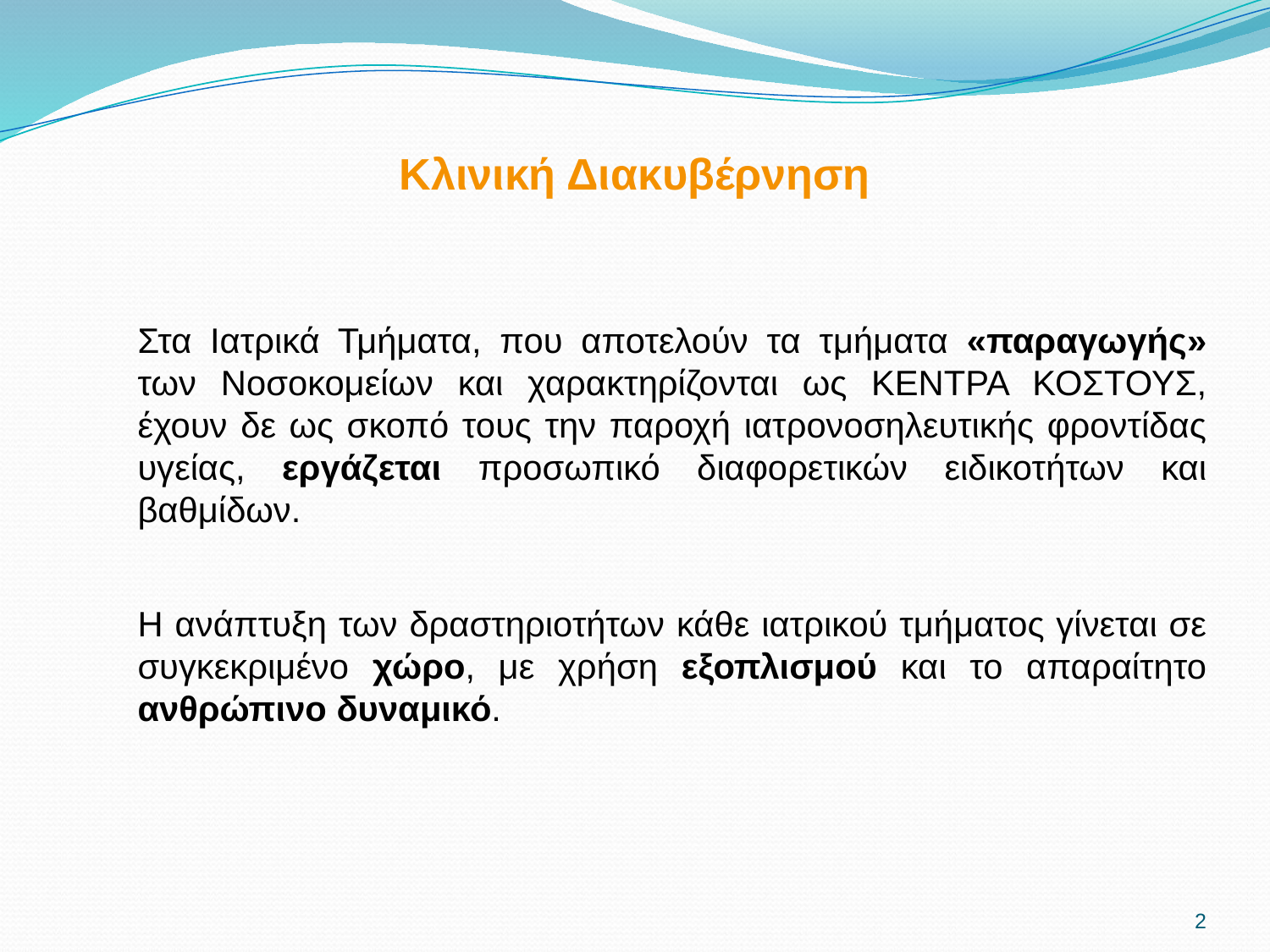

Κλινική Διακυβέρνηση
Στα Ιατρικά Τμήματα, που αποτελούν τα τμήματα «παραγωγής» των Νοσοκομείων και χαρακτηρίζονται ως ΚΕΝΤΡΑ ΚΟΣΤΟΥΣ, έχουν δε ως σκοπό τους την παροχή ιατρονοσηλευτικής φροντίδας υγείας, εργάζεται προσωπικό διαφορετικών ειδικοτήτων και βαθμίδων.
Η ανάπτυξη των δραστηριοτήτων κάθε ιατρικού τμήματος γίνεται σε συγκεκριμένο χώρο, με χρήση εξοπλισμού και το απαραίτητο ανθρώπινο δυναμικό.
2